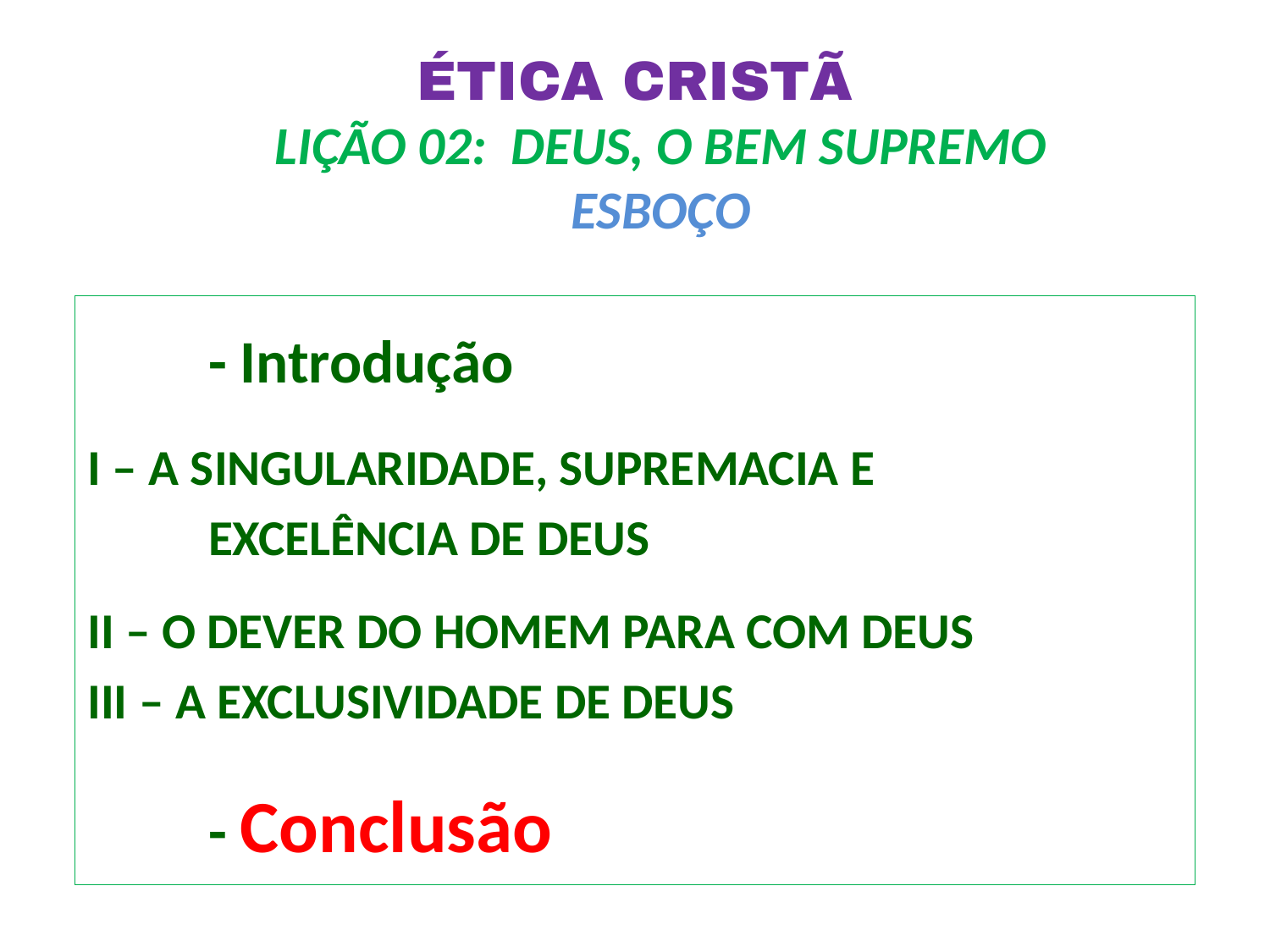

# ÉTICA CRISTÃ LIÇÃO 02:  DEUS, O BEM SUPREMO ESBOÇO

	- Introdução

I – A SINGULARIDADE, SUPREMACIA E
	EXCELÊNCIA DE DEUS

II – O DEVER DO HOMEM PARA COM DEUS
III – A EXCLUSIVIDADE DE DEUS

	- Conclusão